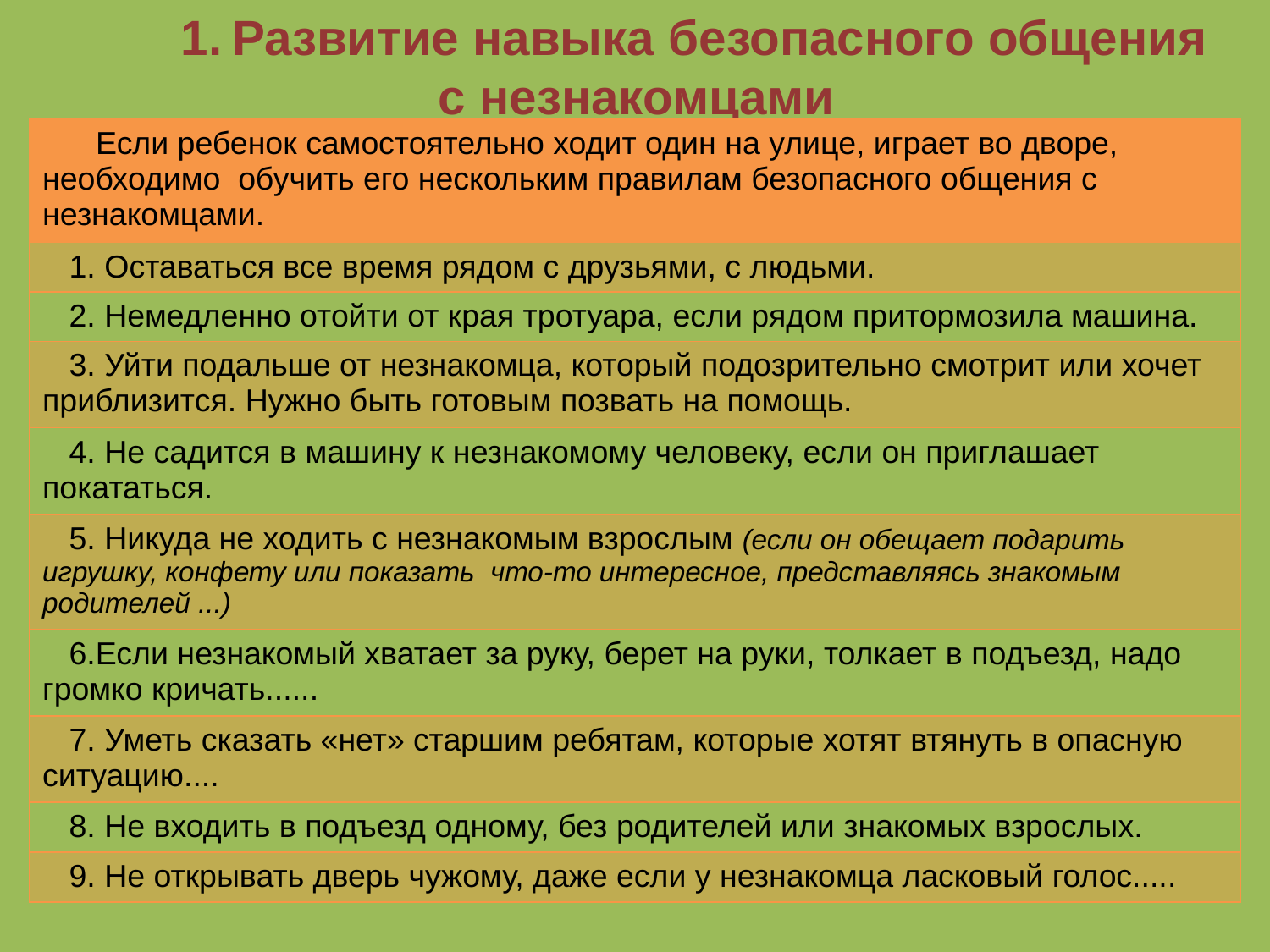

# 1. Развитие навыка безопасного общения с незнакомцами
| Если ребенок самостоятельно ходит один на улице, играет во дворе, необходимо обучить его нескольким правилам безопасного общения с незнакомцами. |
| --- |
| 1. Оставаться все время рядом с друзьями, с людьми. |
| 2. Немедленно отойти от края тротуара, если рядом притормозила машина. |
| 3. Уйти подальше от незнакомца, который подозрительно смотрит или хочет приблизится. Нужно быть готовым позвать на помощь. |
| 4. Не садится в машину к незнакомому человеку, если он приглашает покататься. |
| 5. Никуда не ходить с незнакомым взрослым (если он обещает подарить игрушку, конфету или показать что-то интересное, представляясь знакомым родителей ...) |
| 6.Если незнакомый хватает за руку, берет на руки, толкает в подъезд, надо громко кричать...... |
| 7. Уметь сказать «нет» старшим ребятам, которые хотят втянуть в опасную ситуацию.... |
| 8. Не входить в подъезд одному, без родителей или знакомых взрослых. |
| 9. Не открывать дверь чужому, даже если у незнакомца ласковый голос..... |